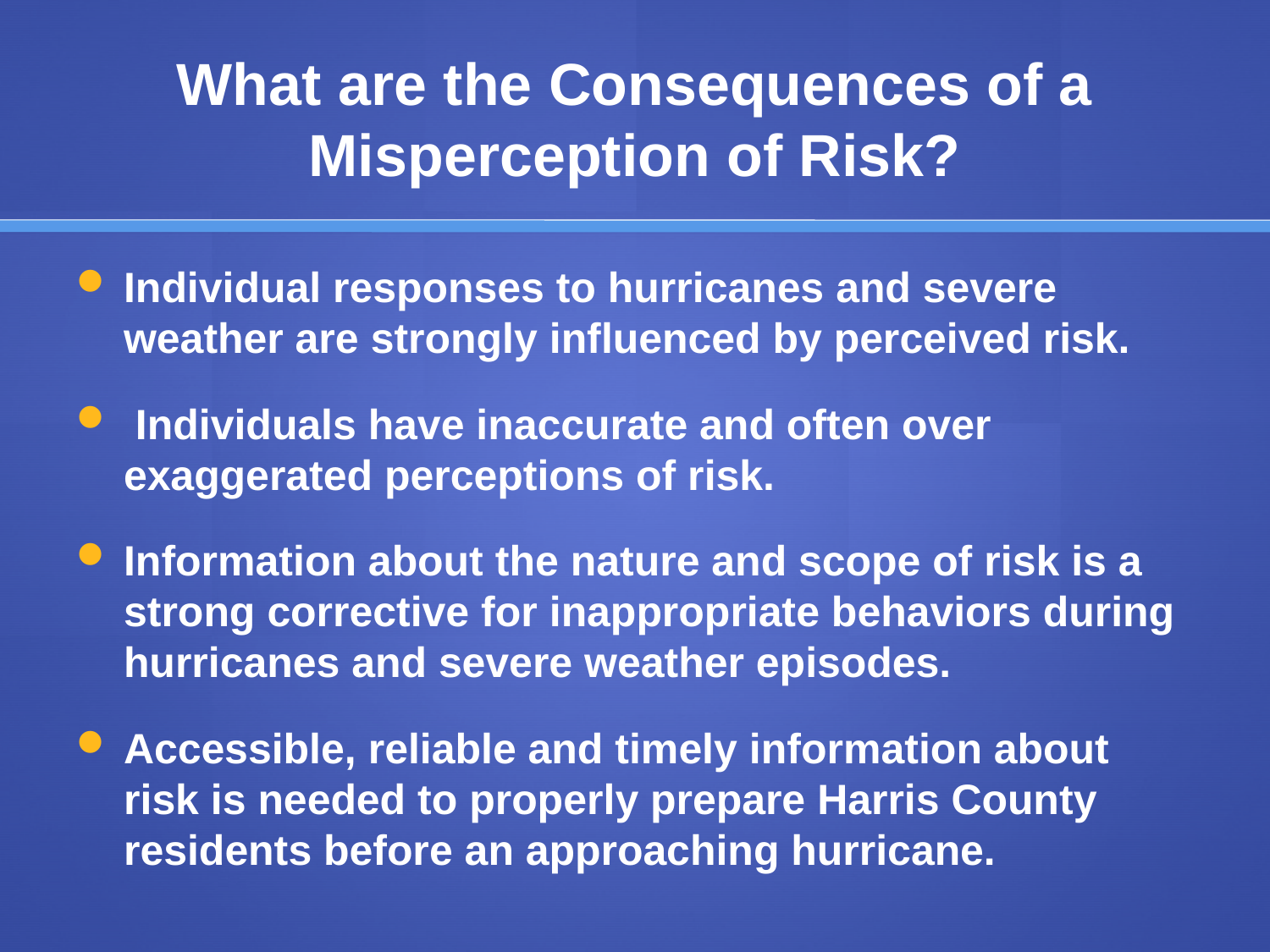

# What are the Consequences of a Misperception of Risk?
Individual responses to hurricanes and severe weather are strongly influenced by perceived risk.
 Individuals have inaccurate and often over exaggerated perceptions of risk.
Information about the nature and scope of risk is a strong corrective for inappropriate behaviors during hurricanes and severe weather episodes.
Accessible, reliable and timely information about risk is needed to properly prepare Harris County residents before an approaching hurricane.